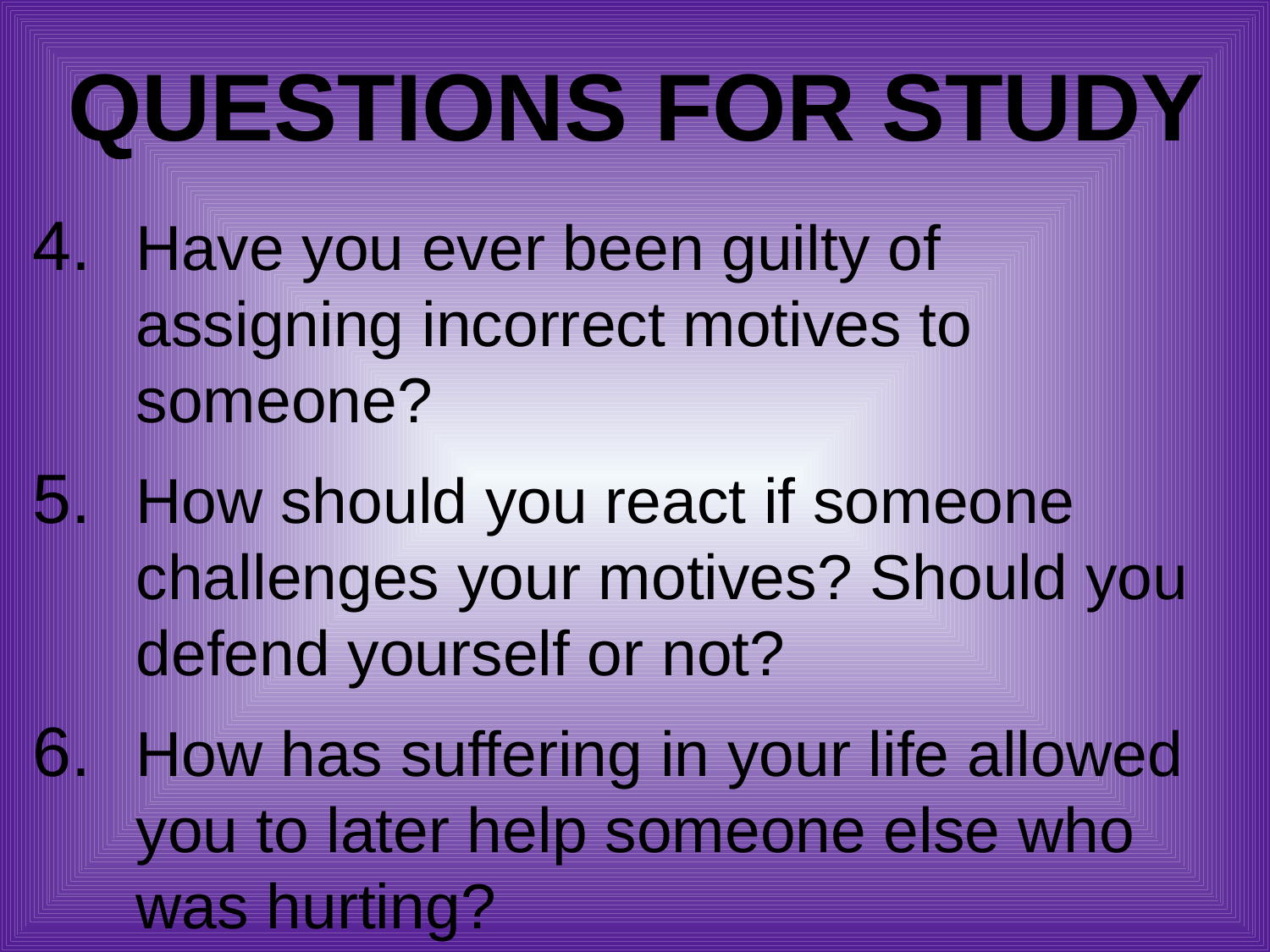

# Questions for Study
Have you ever been guilty of assigning incorrect motives to someone?
How should you react if someone challenges your motives? Should you defend yourself or not?
How has suffering in your life allowed you to later help someone else who was hurting?